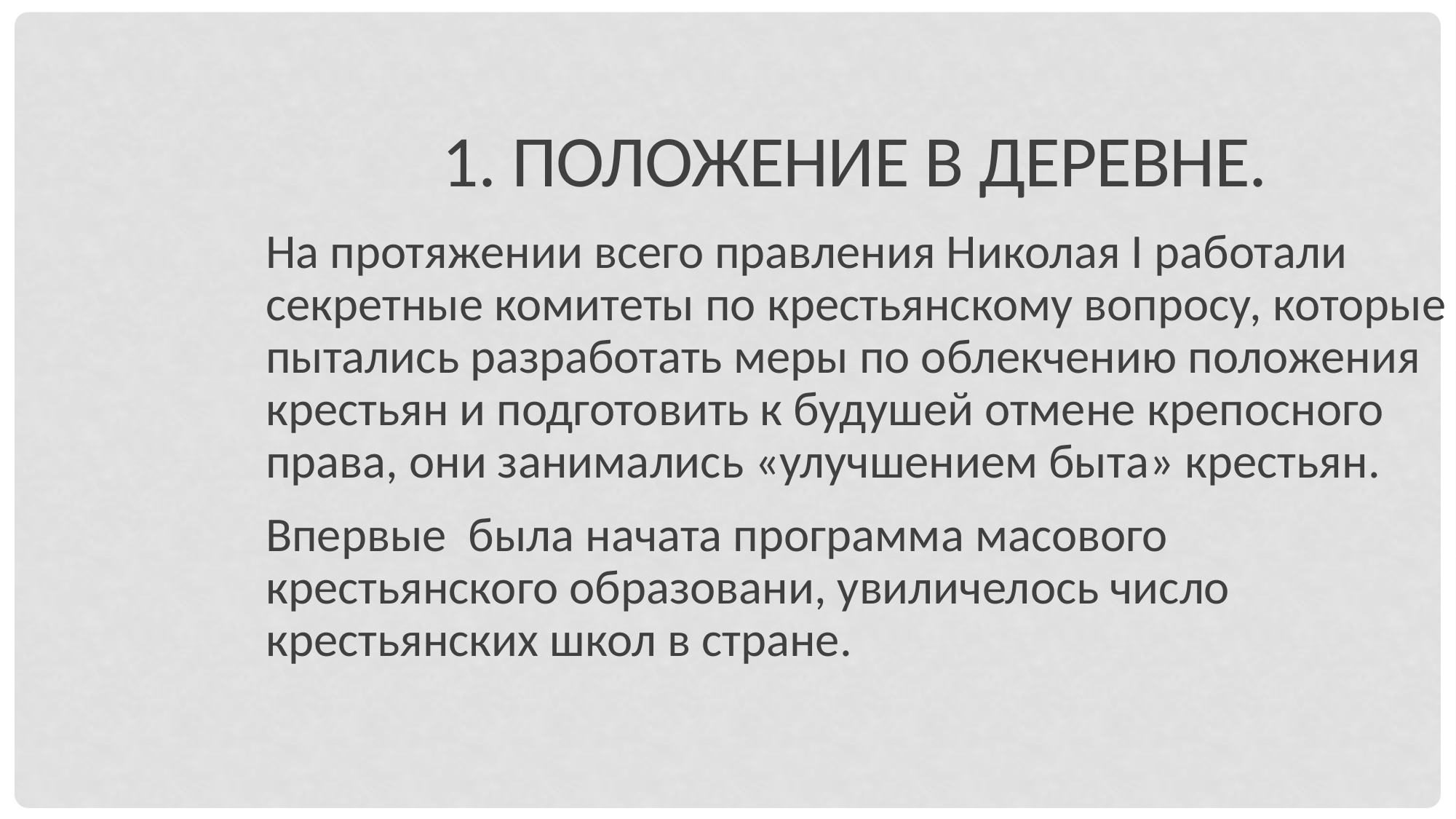

1. Положение в деревне.
На протяжении всего правления Николая I работали секретные комитеты по крестьянскому вопросу, которые пытались разработать меры по облекчению положения крестьян и подготовить к будушей отмене крепосного права, они занимались «улучшением быта» крестьян.
Впервые  была начата программа масового крестьянского образовани, увиличелось число крестьянских школ в стране.